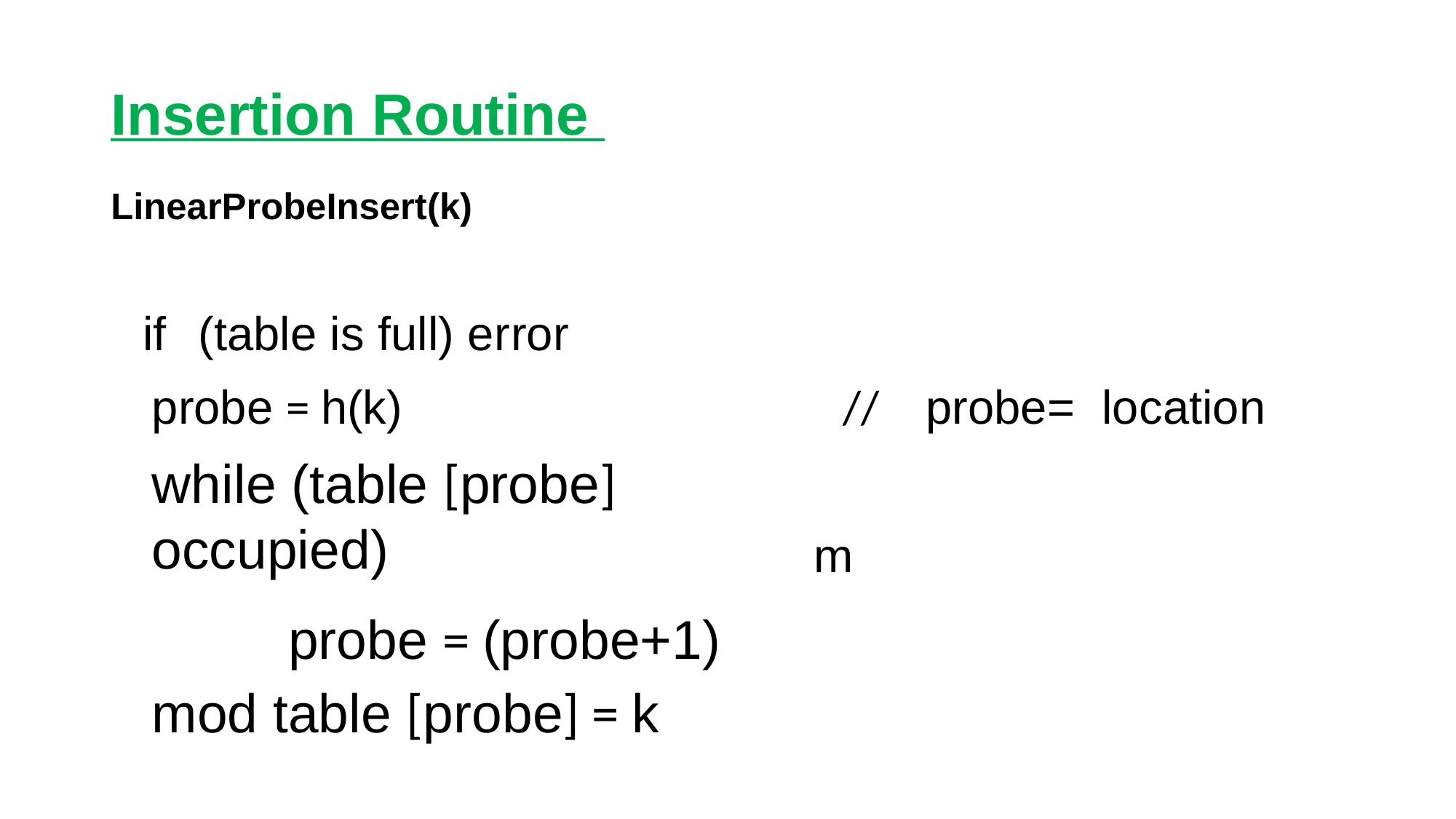

Insertion Routine

LinearProbeInsert(k)
if
(table is full) error
probe = h(k)
while (table [probe] occupied)
probe = (probe+1) mod table [probe] = k
probe=
location
//
m